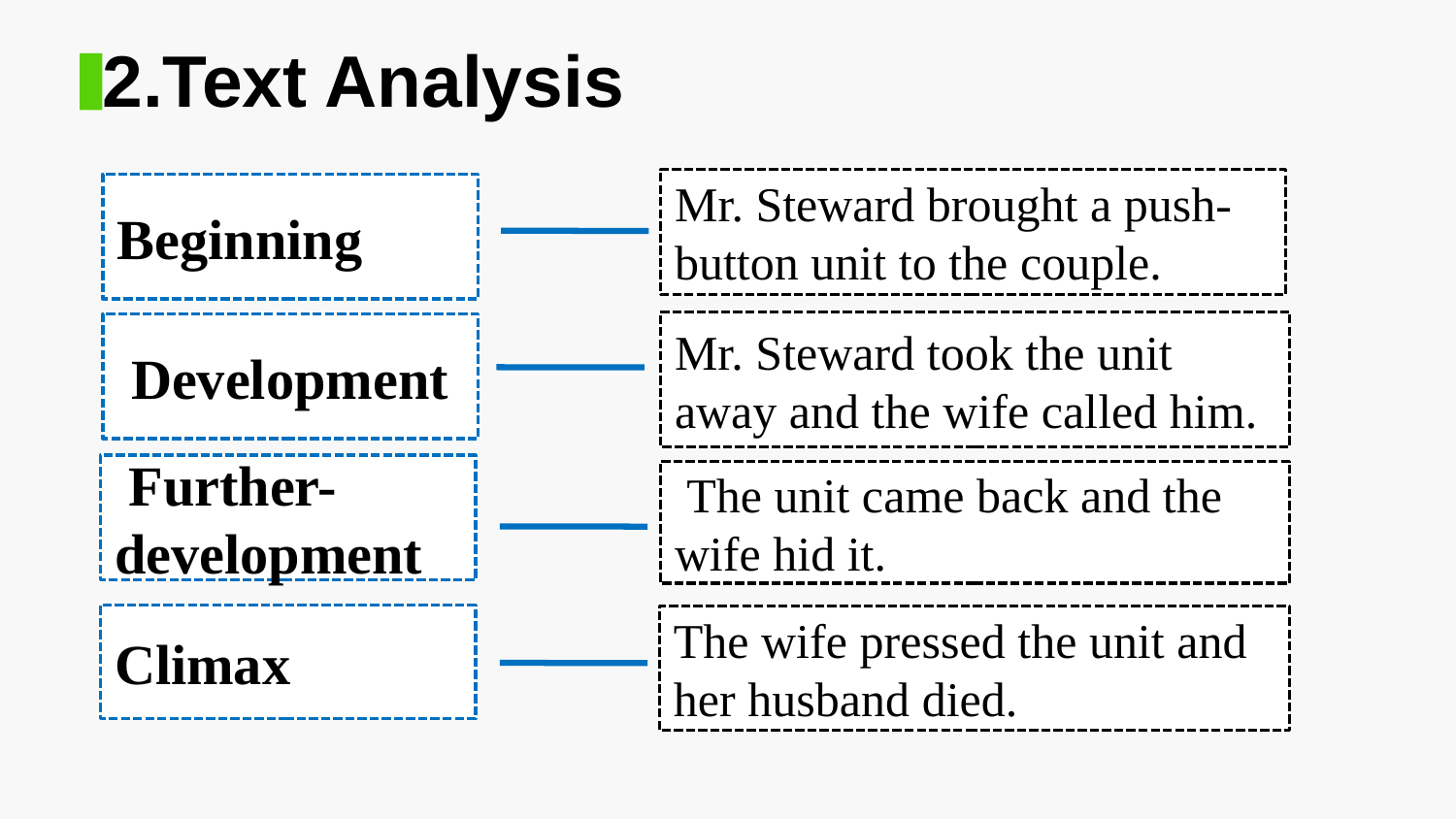

2.Text Analysis

Mr. Steward brought a push-button unit to the couple.
Beginning
Mr. Steward took the unit away and the wife called him.
 Development
 Further-development
 The unit came back and the wife hid it.
Climax
The wife pressed the unit and her husband died.